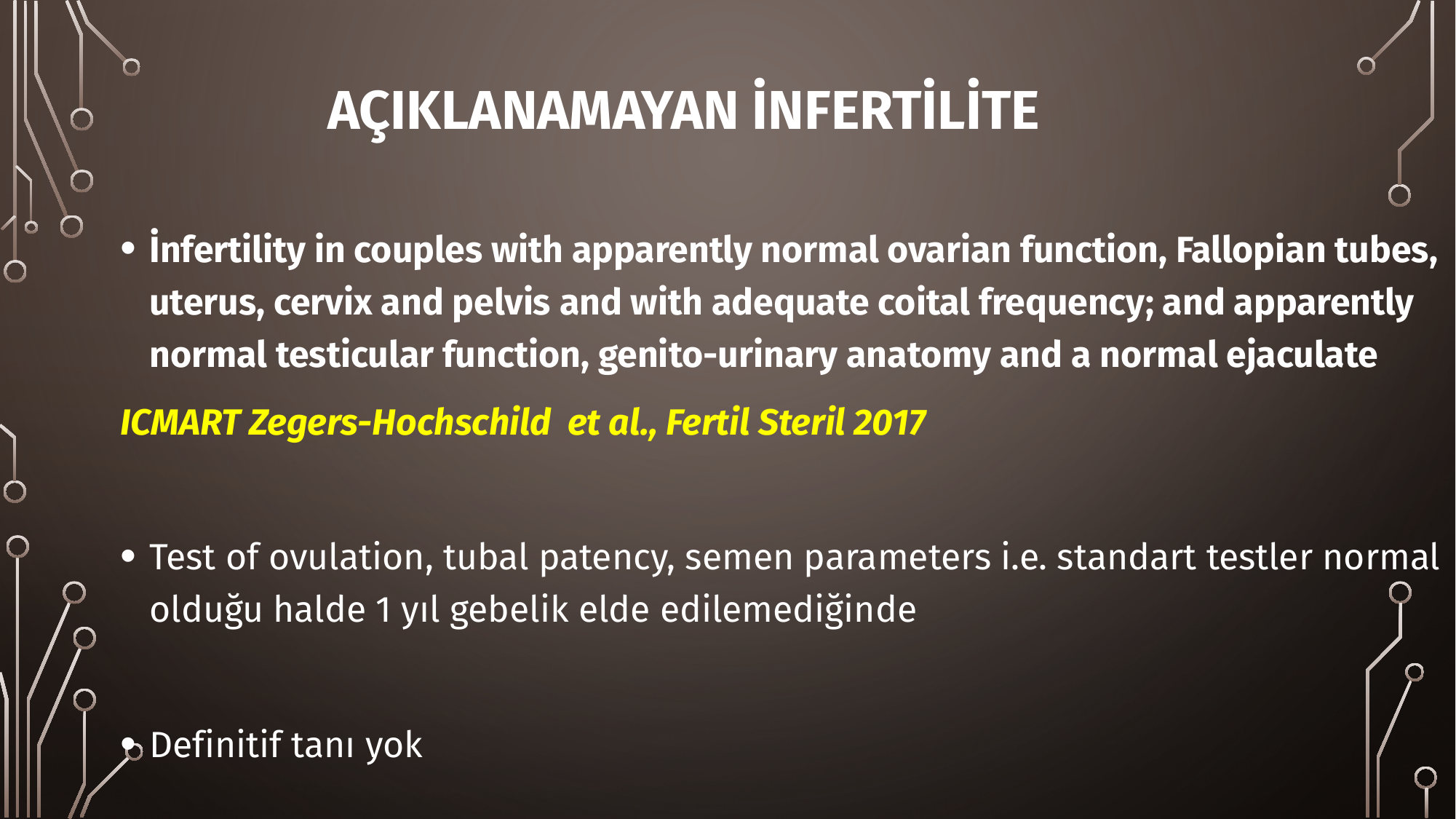

# AÇIKLANAMAYAN İNFERTİLİTE
İnfertility in couples with apparently normal ovarian function, Fallopian tubes, uterus, cervix and pelvis and with adequate coital frequency; and apparently normal testicular function, genito-urinary anatomy and a normal ejaculate
ICMART Zegers-Hochschild  et al., Fertil Steril 2017

Test of ovulation, tubal patency, semen parameters i.e. standart testler normal olduğu halde 1 yıl gebelik elde edilemediğinde

Definitif tanı yok